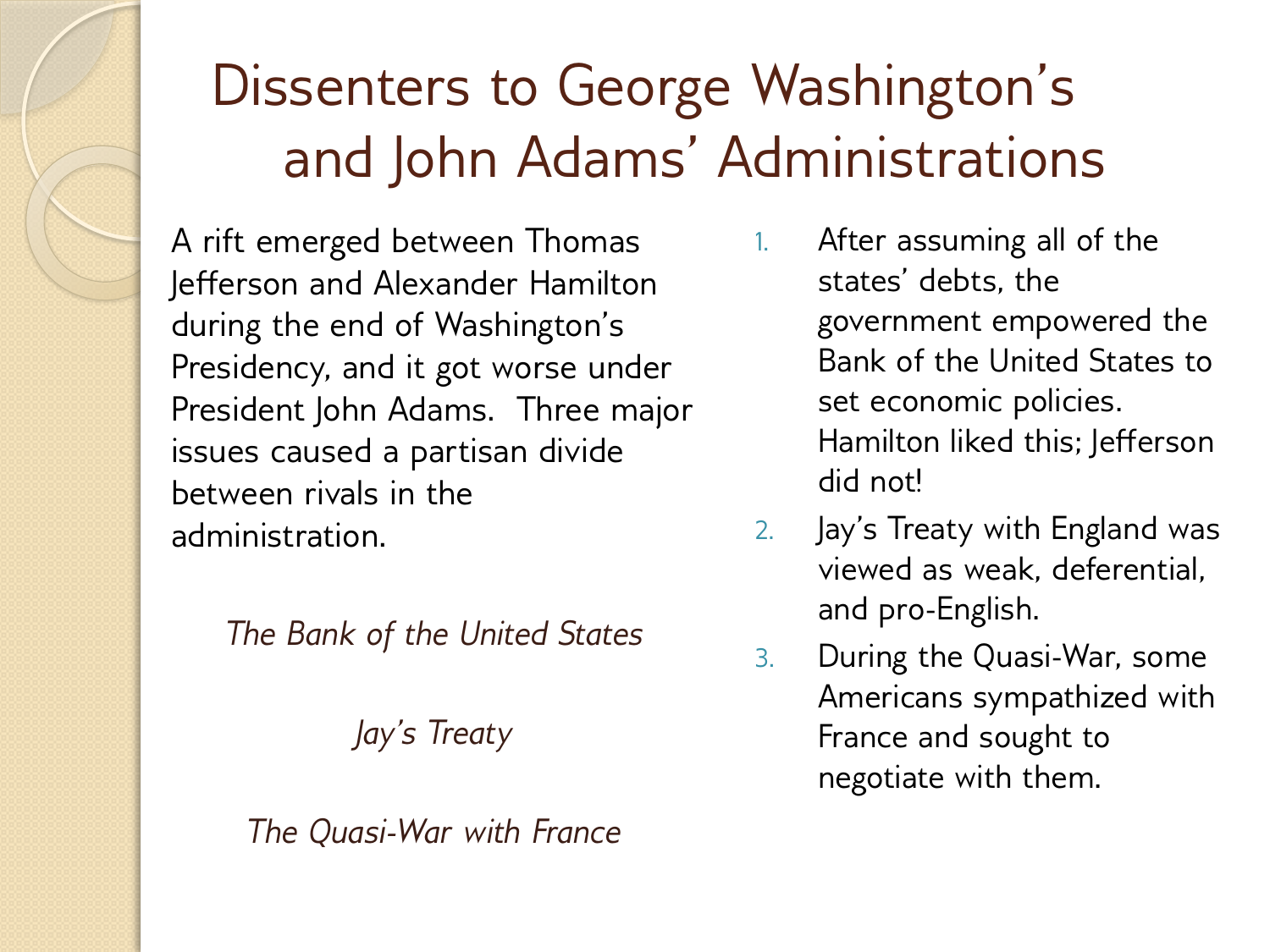

# Dissenters to George Washington’s and John Adams’ Administrations
A rift emerged between Thomas Jefferson and Alexander Hamilton during the end of Washington’s Presidency, and it got worse under President John Adams.  Three major issues caused a partisan divide between rivals in the administration.

The Bank of the United States

Jay’s Treaty

The Quasi-War with France
After assuming all of the states’ debts, the government empowered the Bank of the United States to set economic policies.  Hamilton liked this; Jefferson did not!
Jay’s Treaty with England was viewed as weak, deferential, and pro-English.
During the Quasi-War, some Americans sympathized with France and sought to negotiate with them.